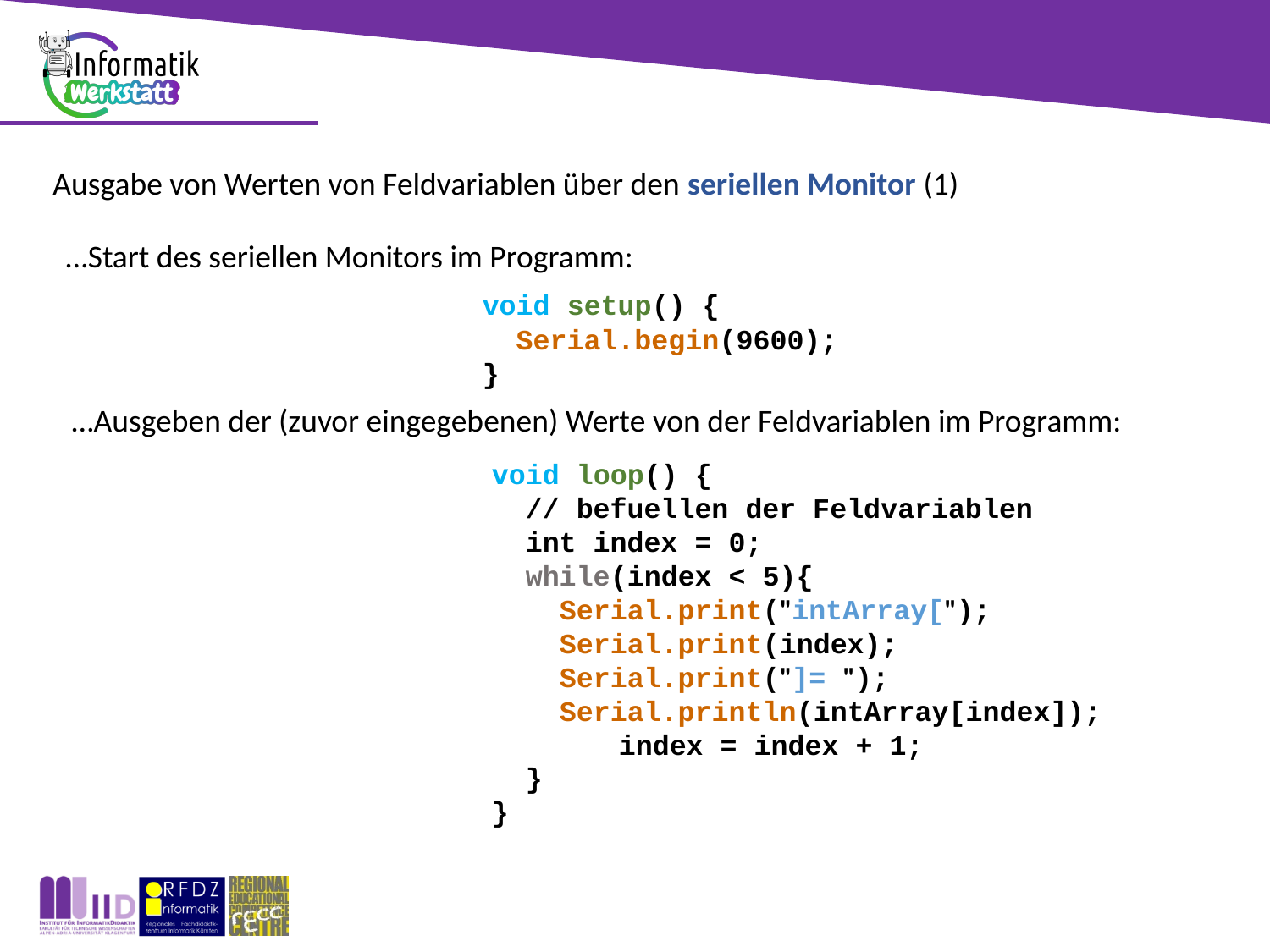

Ausgabe von Werten von Feldvariablen über den seriellen Monitor (1)
…Start des seriellen Monitors im Programm:
			void setup() {
			  Serial.begin(9600);
 			}
…Ausgeben der (zuvor eingegebenen) Werte von der Feldvariablen im Programm:
		 	void loop() {
 			  // befuellen der Feldvariablen
 		 	  int index = 0;
			  while(index < 5){
			    Serial.print("intArray[");
 			    Serial.print(index);
		 	    Serial.print("]= ");
 			    Serial.println(intArray[index]);
		   		index = index + 1;
			  }
			}